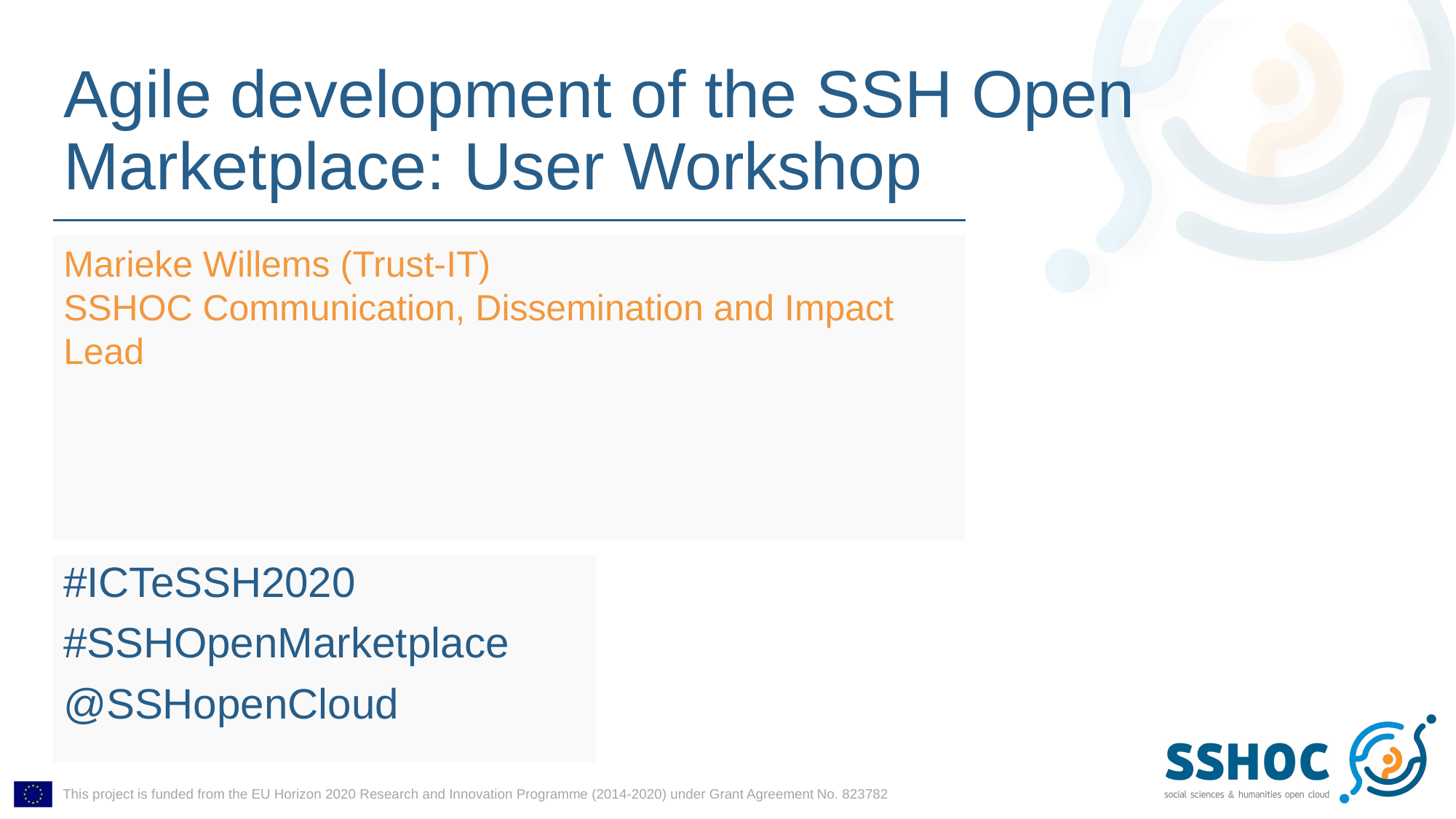

# Agile development of the SSH Open Marketplace: User Workshop
Marieke Willems (Trust-IT)
SSHOC Communication, Dissemination and Impact Lead
#ICTeSSH2020
#SSHOpenMarketplace
@SSHopenCloud